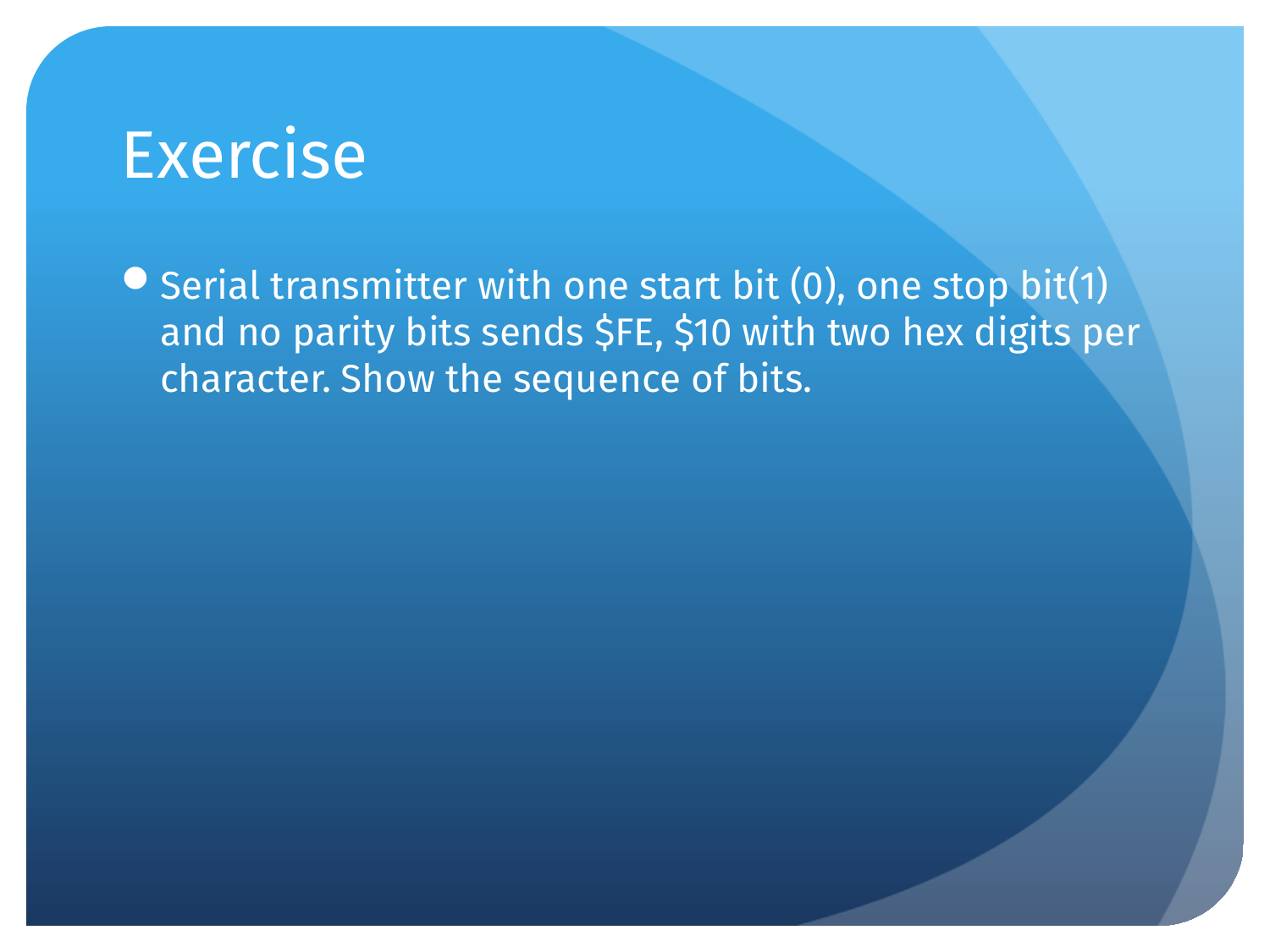

# Exercise
Serial transmitter with one start bit (0), one stop bit(1) and no parity bits sends $FE, $10 with two hex digits per character. Show the sequence of bits.